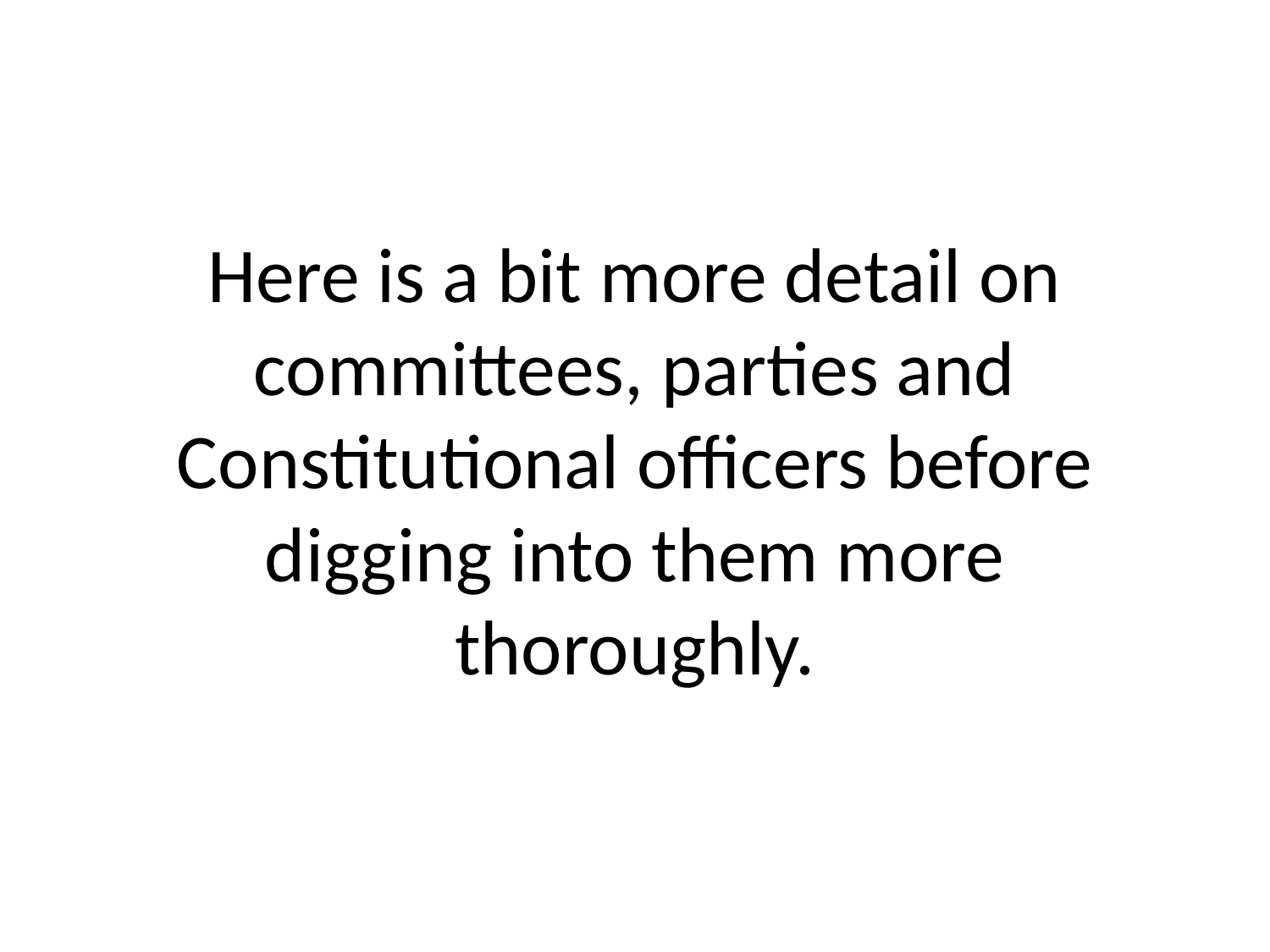

# Here is a bit more detail on committees, parties and Constitutional officers before digging into them more thoroughly.